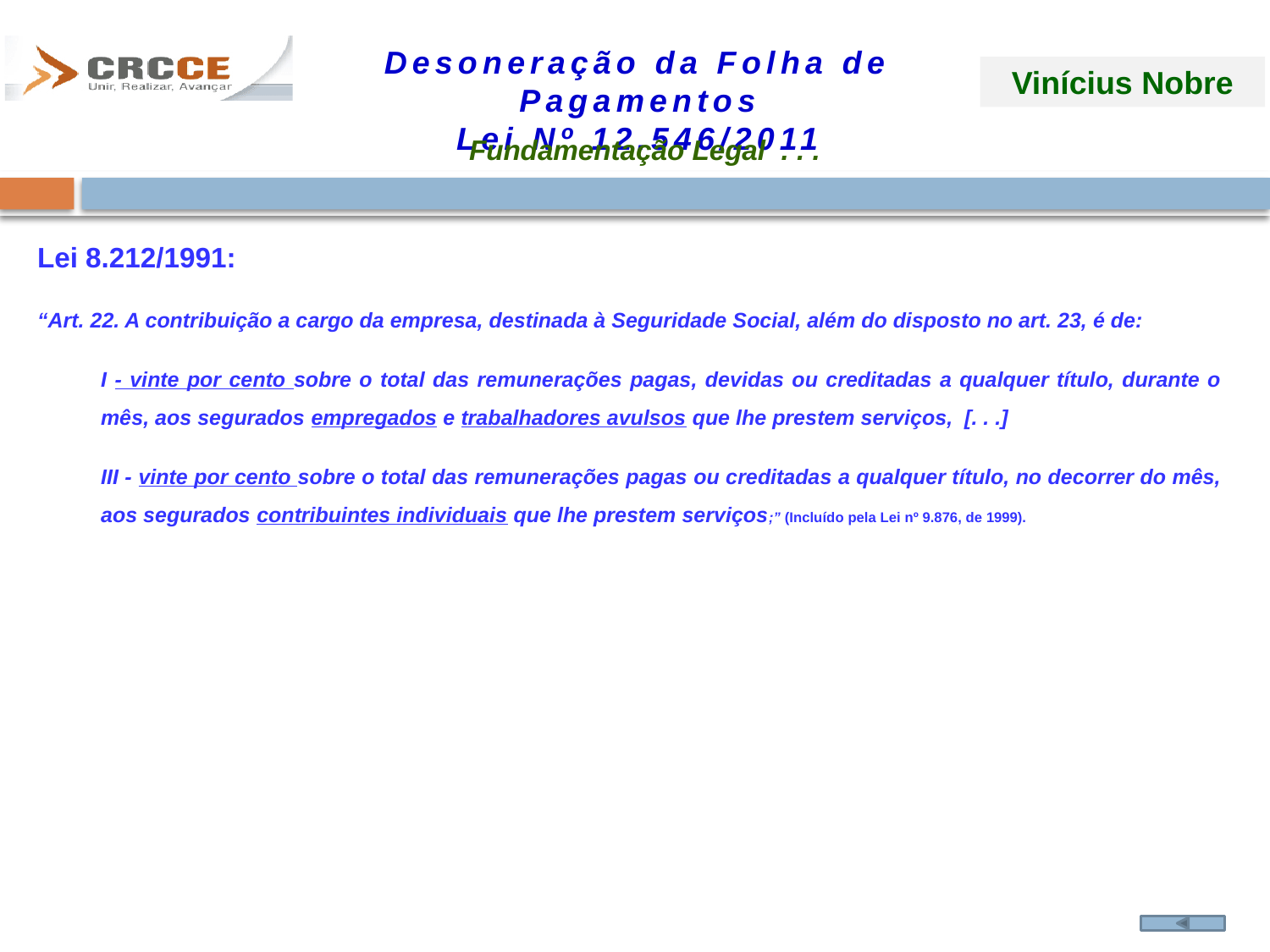

Fundamentação Legal  . . .
Lei 8.212/1991:
“Art. 22. A contribuição a cargo da empresa, destinada à Seguridade Social, além do disposto no art. 23, é de:
I - vinte por cento sobre o total das remunerações pagas, devidas ou creditadas a qualquer título, durante o mês, aos segurados empregados e trabalhadores avulsos que lhe prestem serviços,  [. . .]
III - vinte por cento sobre o total das remunerações pagas ou creditadas a qualquer título, no decorrer do mês, aos segurados contribuintes individuais que lhe prestem serviços;” (Incluído pela Lei nº 9.876, de 1999).